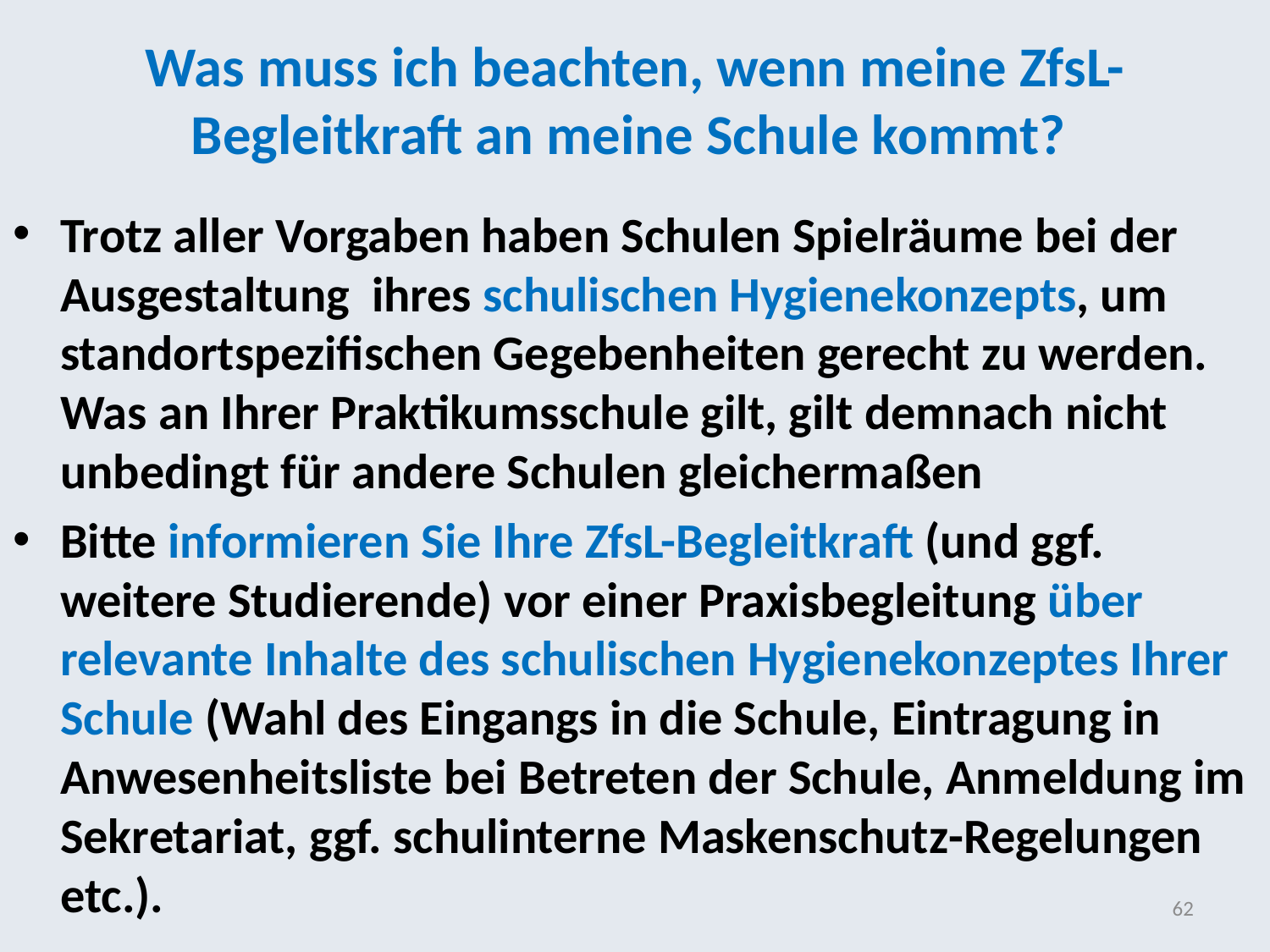

# Was muss ich beachten, wenn meine ZfsL-Begleitkraft an meine Schule kommt?
Trotz aller Vorgaben haben Schulen Spielräume bei der Ausgestaltung  ihres schulischen Hygienekonzepts, um standortspezifischen Gegebenheiten gerecht zu werden. Was an Ihrer Praktikumsschule gilt, gilt demnach nicht unbedingt für andere Schulen gleichermaßen
Bitte informieren Sie Ihre ZfsL-Begleitkraft (und ggf. weitere Studierende) vor einer Praxisbegleitung über relevante Inhalte des schulischen Hygienekonzeptes Ihrer Schule (Wahl des Eingangs in die Schule, Eintragung in Anwesenheitsliste bei Betreten der Schule, Anmeldung im Sekretariat, ggf. schulinterne Maskenschutz-Regelungen etc.).
62